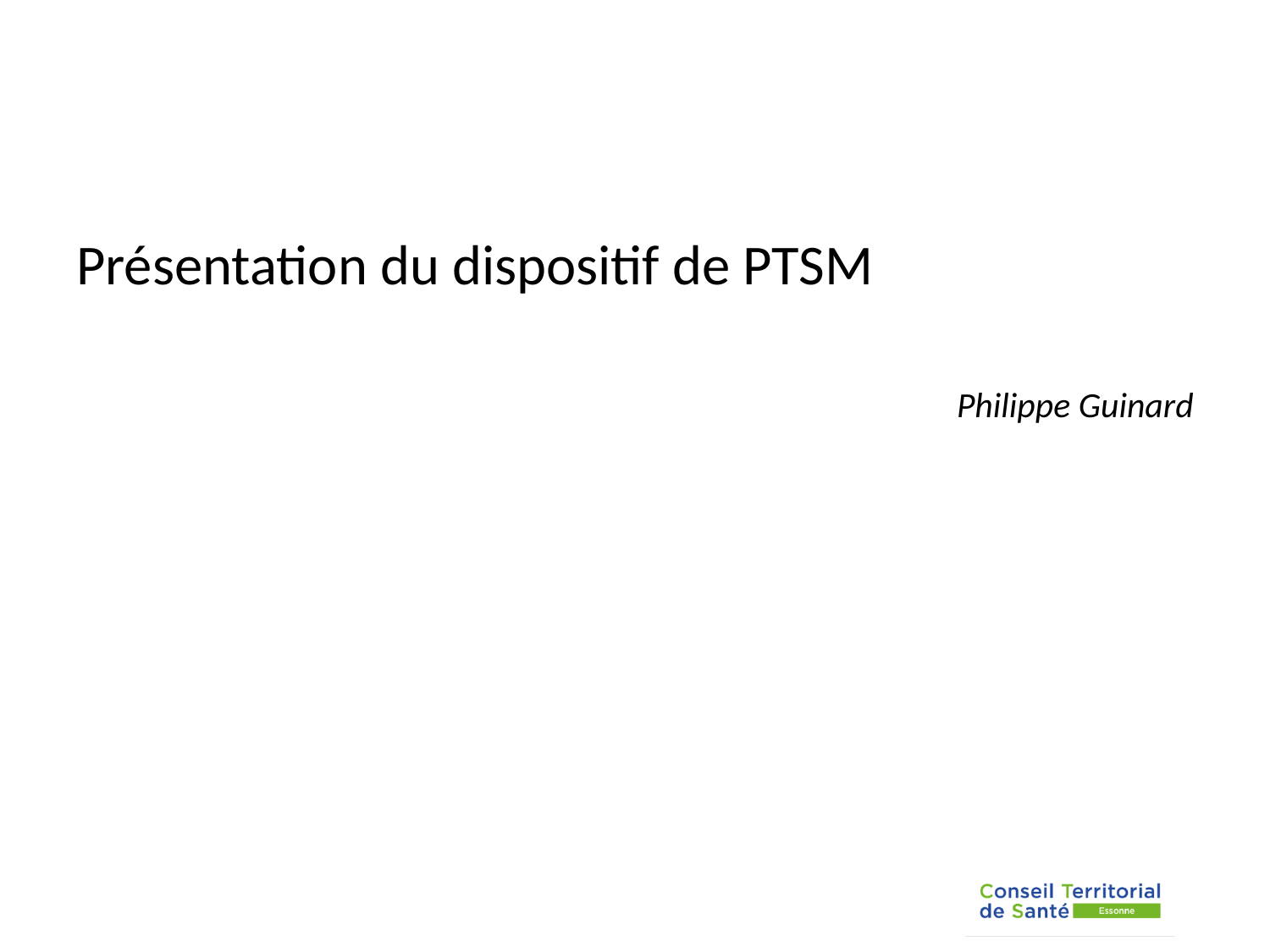

#
Présentation du dispositif de PTSM

Philippe Guinard